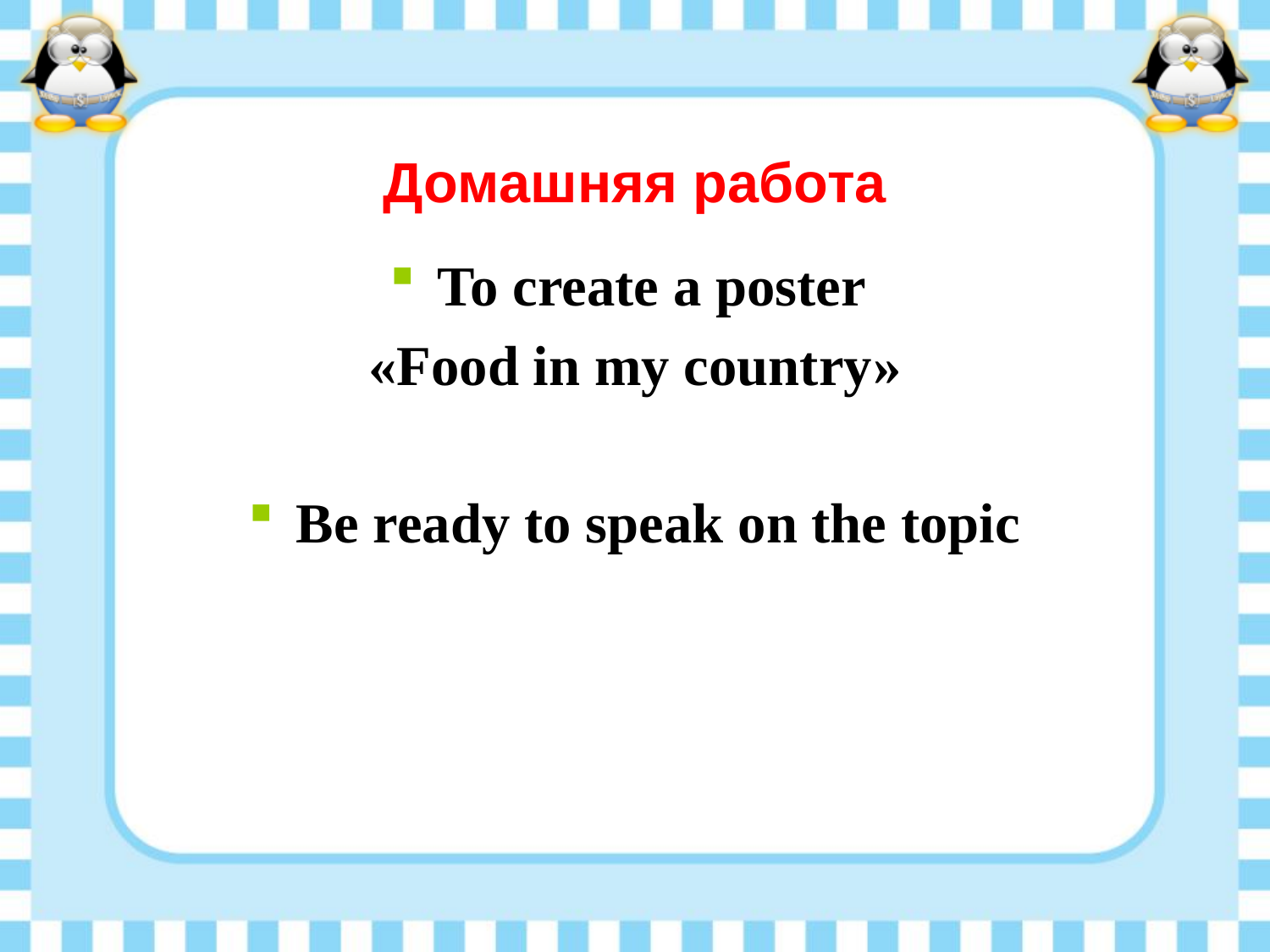

# Домашняя работа
To create a poster
«Food in my country»

Be ready to speak on the topic